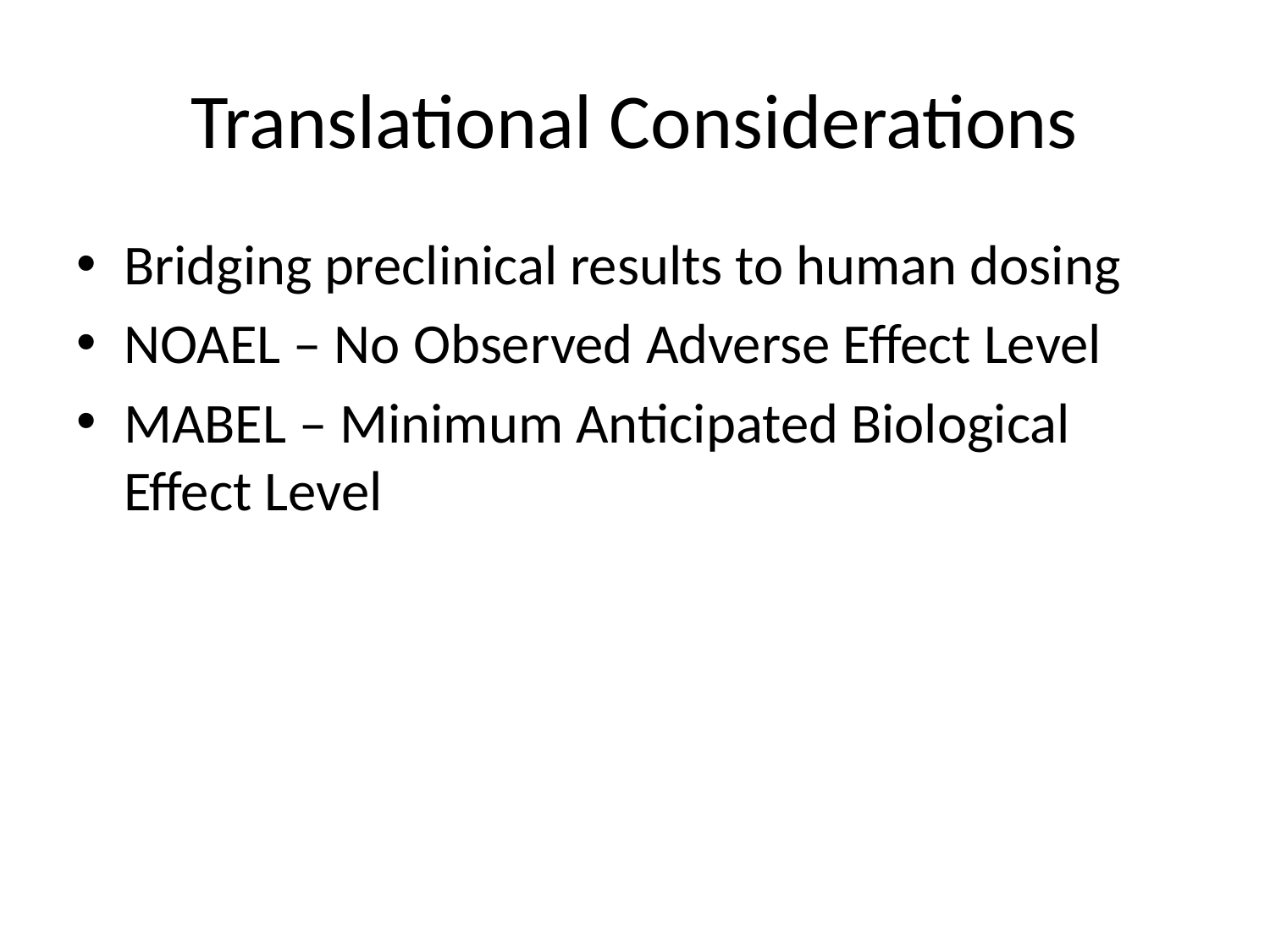

# Translational Considerations
Bridging preclinical results to human dosing
NOAEL – No Observed Adverse Effect Level
MABEL – Minimum Anticipated Biological Effect Level